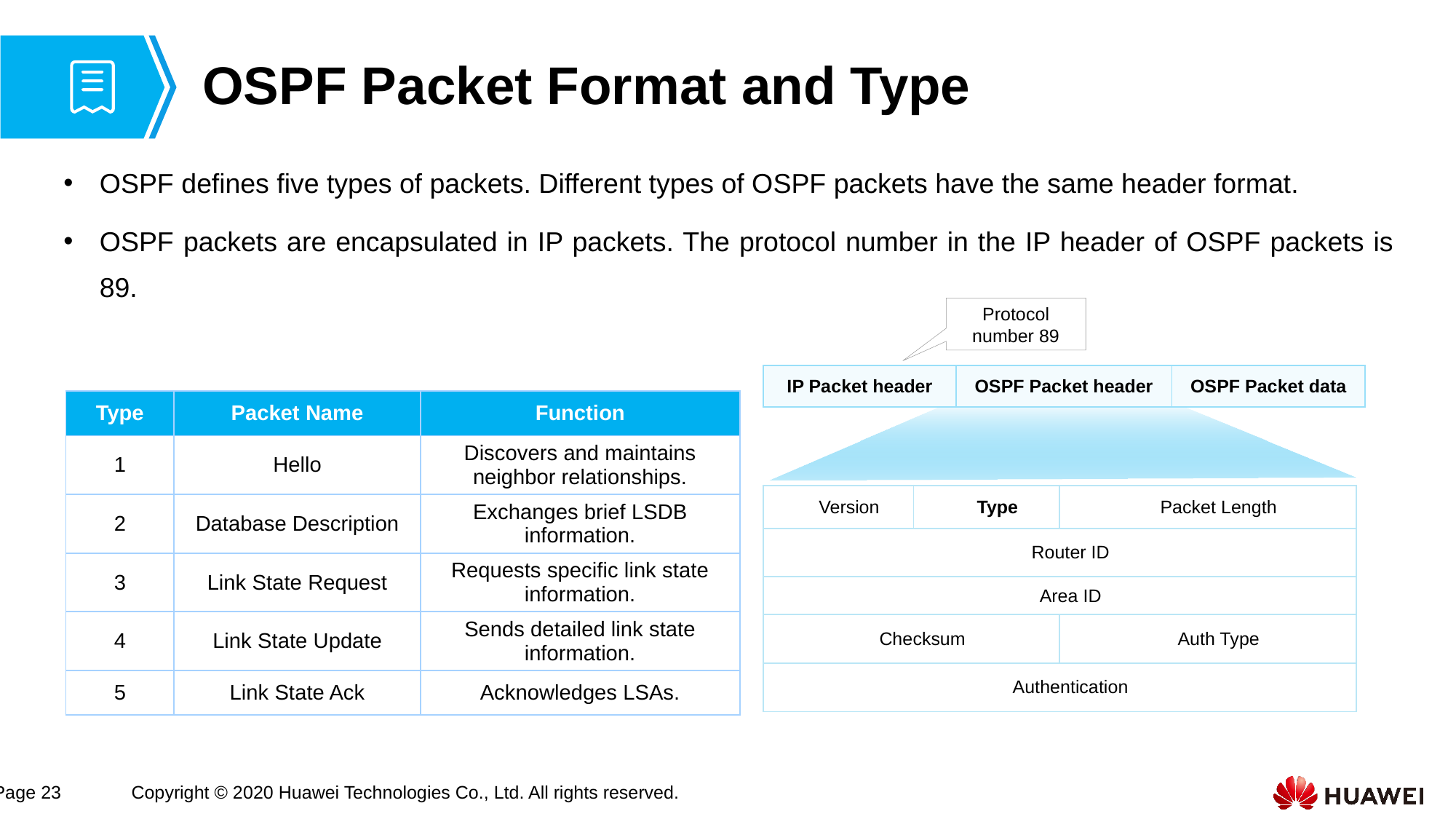

# OSPF Packet Format and Type
OSPF defines five types of packets. Different types of OSPF packets have the same header format.
OSPF packets are encapsulated in IP packets. The protocol number in the IP header of OSPF packets is 89.

Protocol number 89
| IP Packet header | OSPF Packet header | OSPF Packet data |
| --- | --- | --- |
| Type | Packet Name | Function |
| --- | --- | --- |
| 1 | Hello | Discovers and maintains neighbor relationships. |
| 2 | Database Description | Exchanges brief LSDB information. |
| 3 | Link State Request | Requests specific link state information. |
| 4 | Link State Update | Sends detailed link state information. |
| 5 | Link State Ack | Acknowledges LSAs. |

| Version | Type | Packet Length |
| --- | --- | --- |
| Router ID |  |  |
| Area ID |  |  |
| Checksum |  | Auth Type |
| Authentication |  |  |